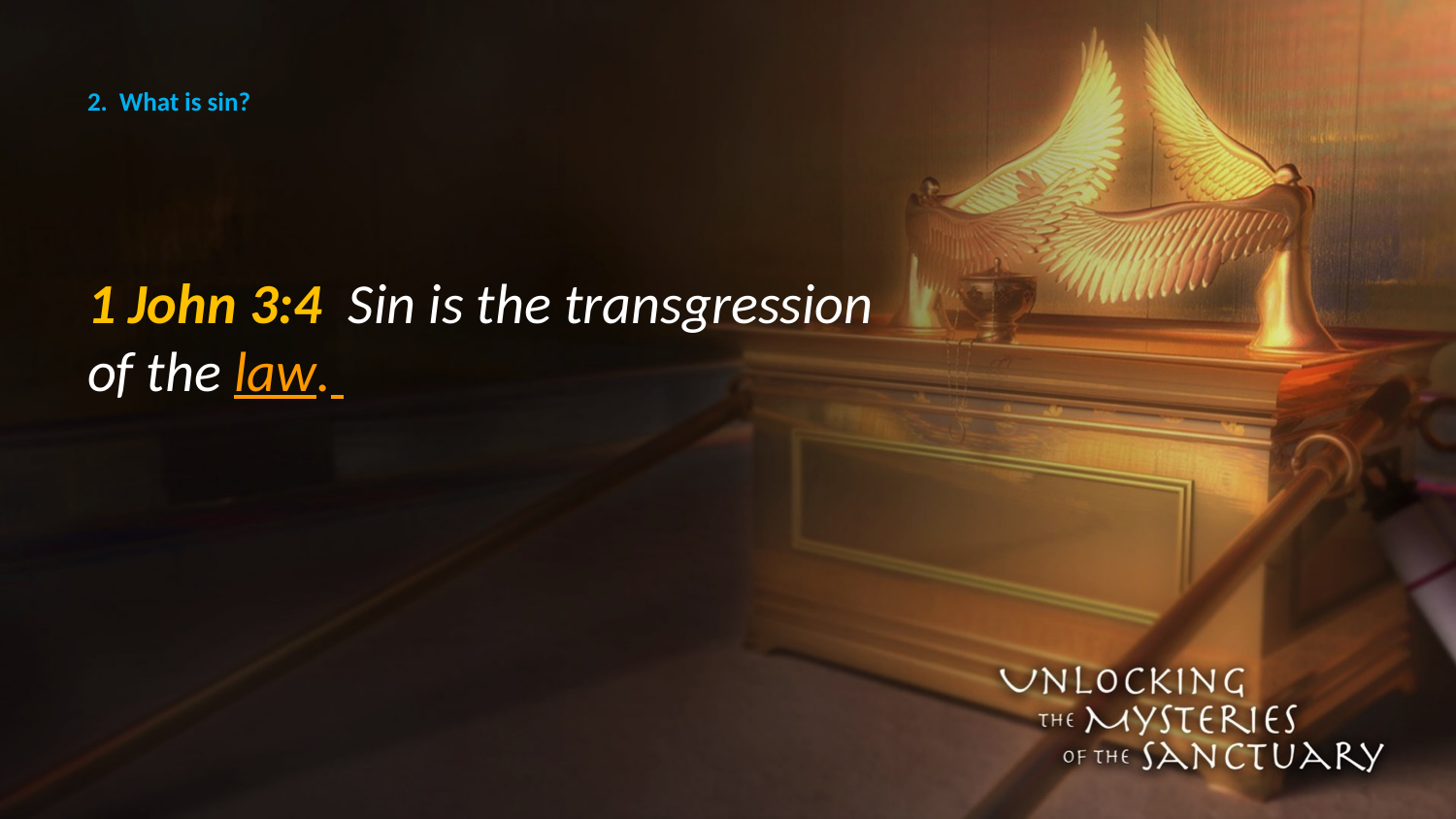

# 2.  What is sin?

1 John 3:4  Sin is the transgression of the law.